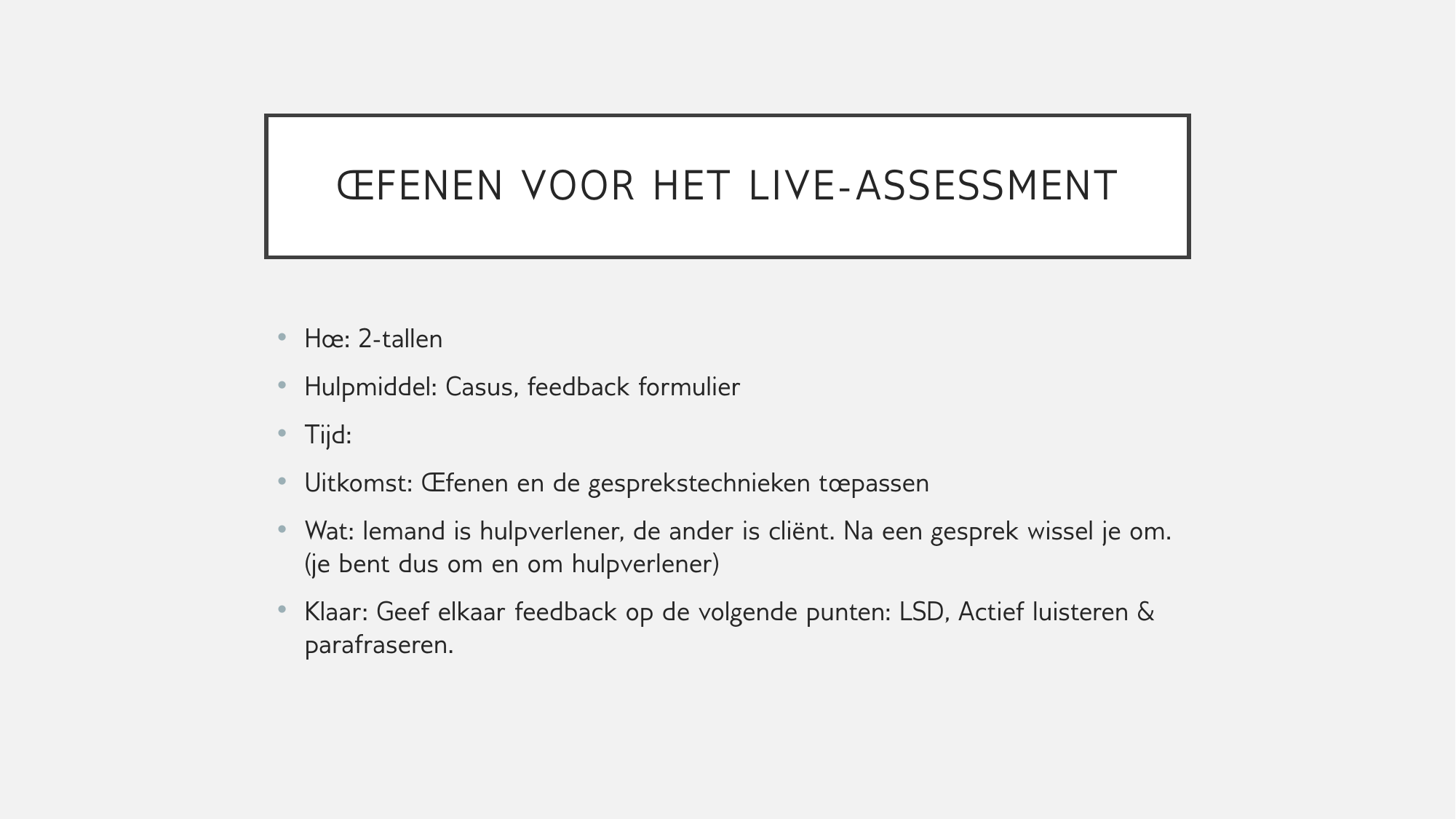

# Oefenen voor het live-assessment
Hoe: 2-tallen
Hulpmiddel: Casus, feedback formulier
Tijd:
Uitkomst: Oefenen en de gesprekstechnieken toepassen
Wat: Iemand is hulpverlener, de ander is cliënt. Na een gesprek wissel je om. (je bent dus om en om hulpverlener)
Klaar: Geef elkaar feedback op de volgende punten: LSD, Actief luisteren & parafraseren.